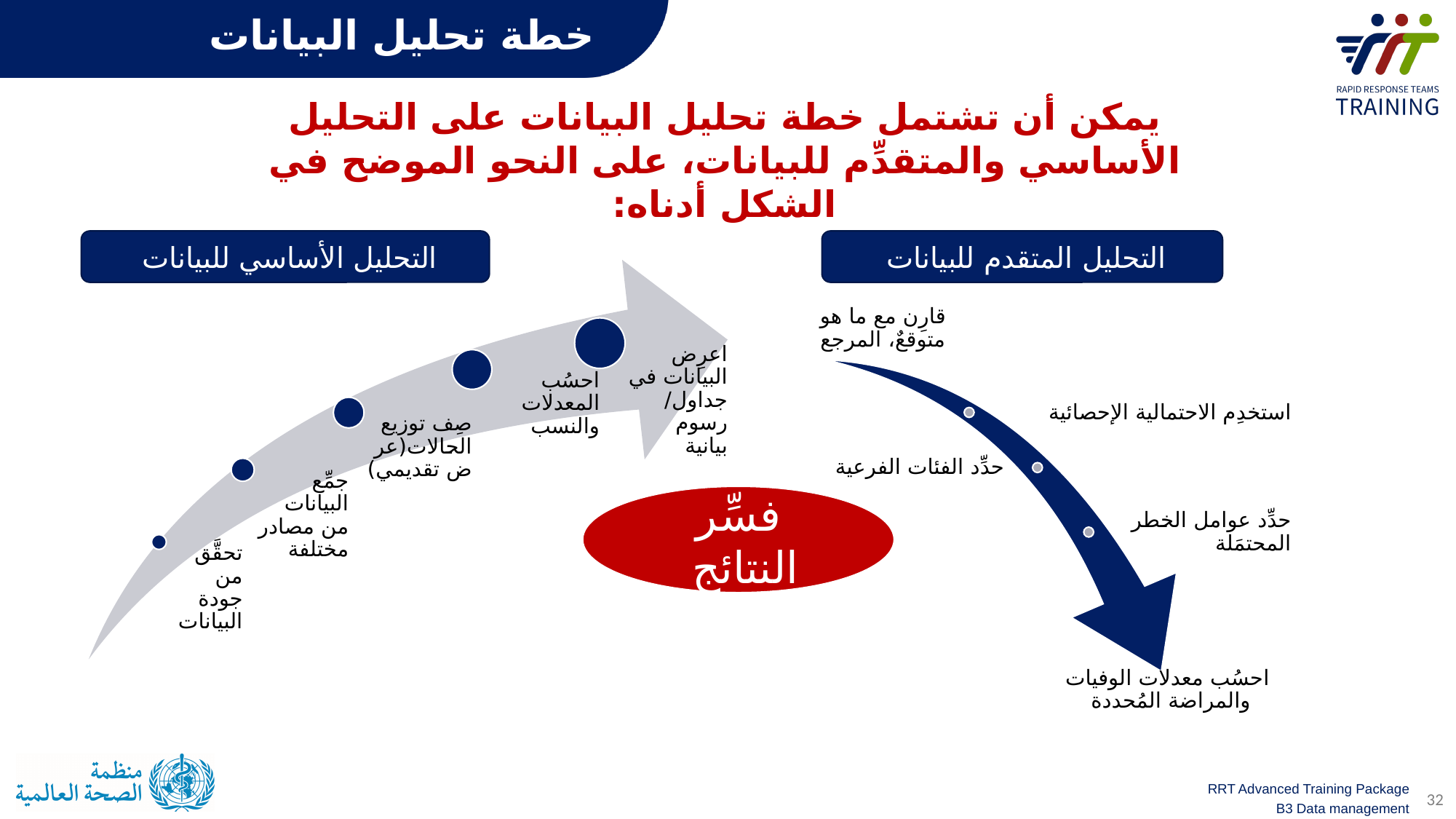

خطة تحليل البيانات
يمكن أن تشتمل خطة تحليل البيانات على التحليل الأساسي والمتقدِّم للبيانات، على النحو الموضح في الشكل أدناه:

التحليل الأساسي للبيانات

التحليل المتقدم للبيانات

اعرِض البيانات في جداول/ رسوم بيانية

احسُب المعدلات والنسب

صِف توزيع الحالات(عرض تقديمي)

جمِّع البيانات من مصادر مختلفة

تحقَّق من جودة البيانات
قارِن مع ما هو متوقعٌ، المرجع

استخدِم الاحتمالية الإحصائية

حدِّد الفئات الفرعية

حدِّد عوامل الخطر المحتمَلة

احسُب معدلات الوفيات والمراضة المُحددة

فسِّر النتائج